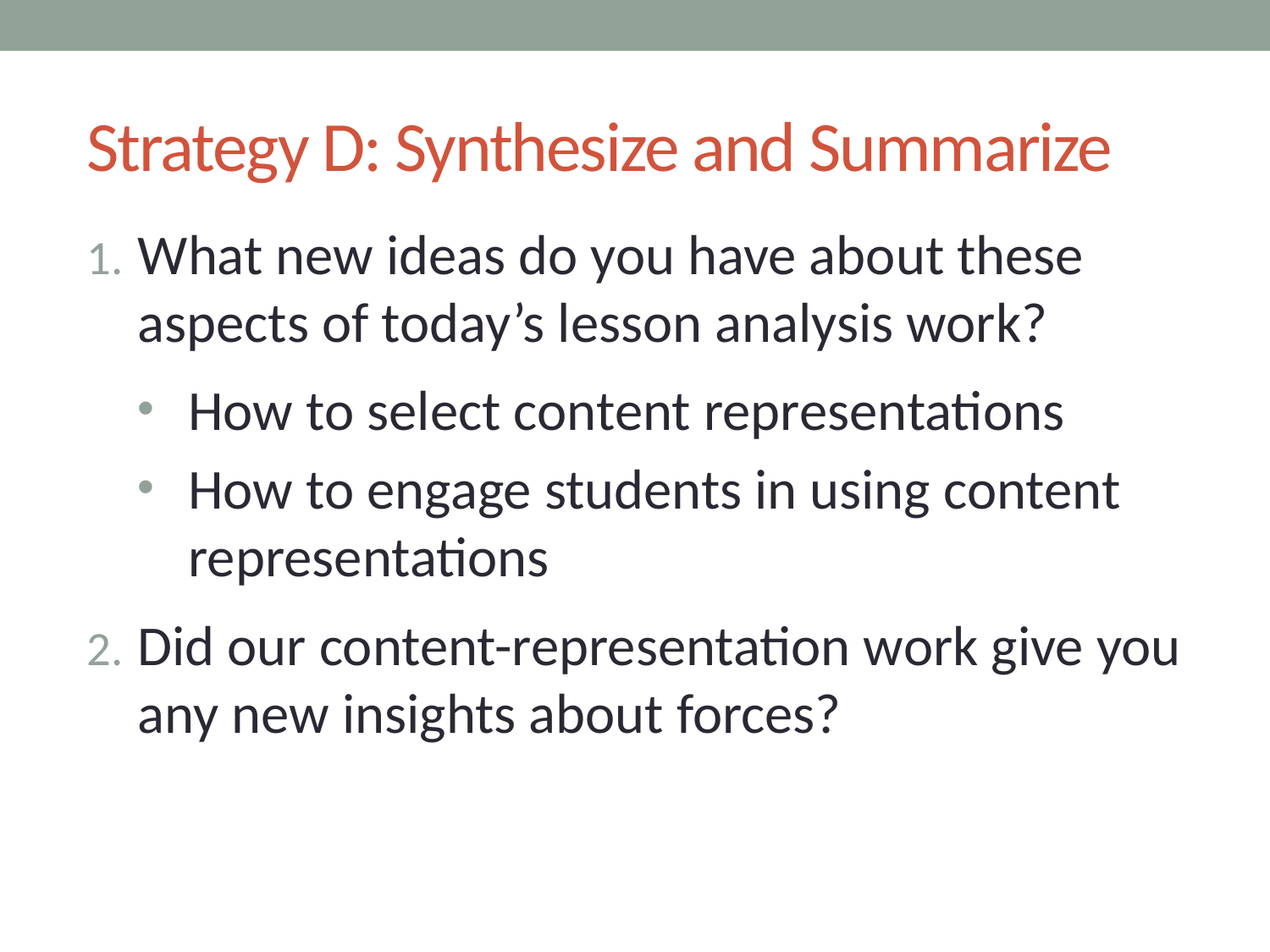

# Strategy D: Synthesize and Summarize
What new ideas do you have about these aspects of today’s lesson analysis work?
How to select content representations
How to engage students in using content representations
Did our content-representation work give you any new insights about forces?